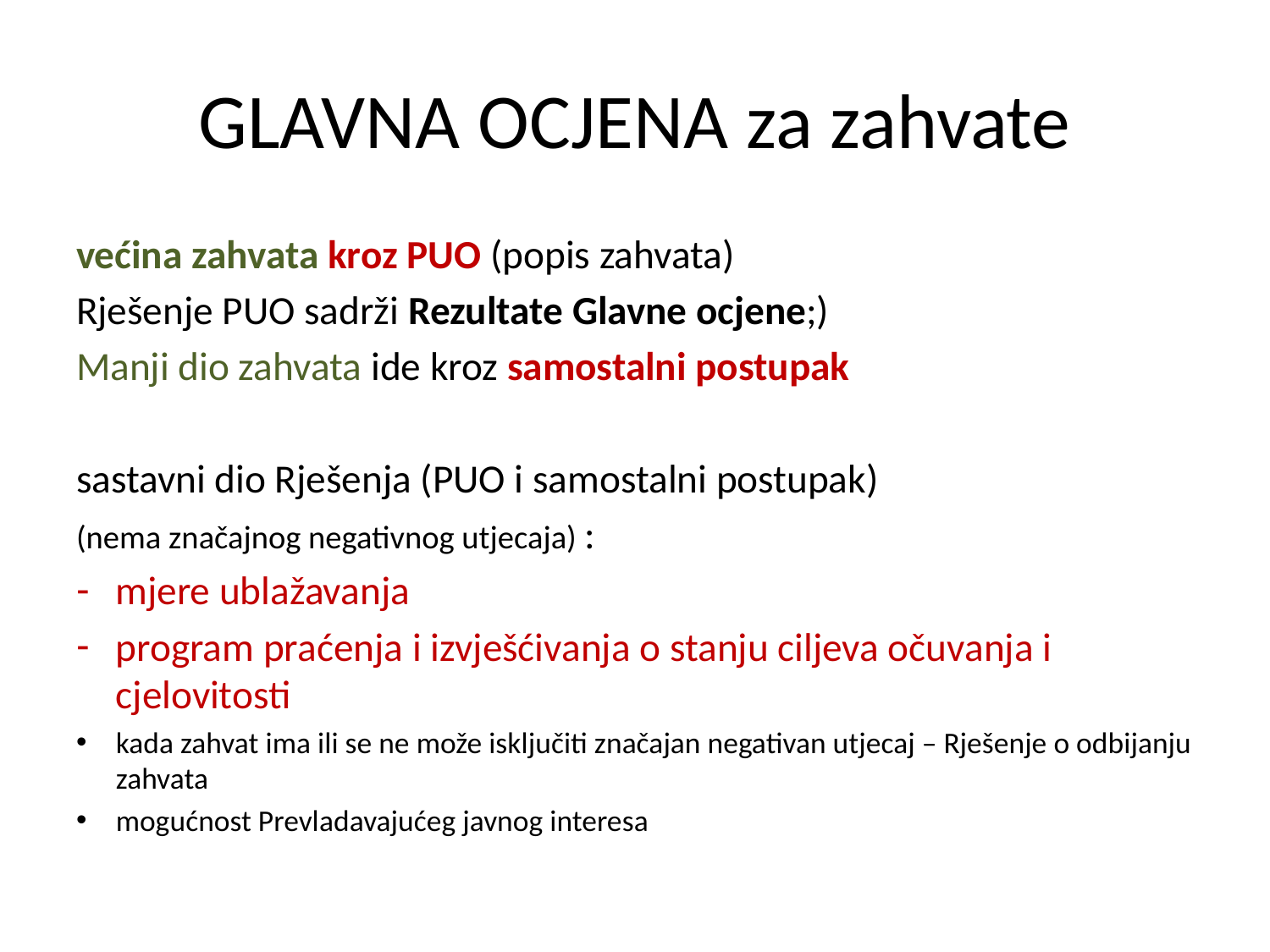

# GLAVNA OCJENA za zahvate
većina zahvata kroz PUO (popis zahvata)
Rješenje PUO sadrži Rezultate Glavne ocjene;)
Manji dio zahvata ide kroz samostalni postupak

sastavni dio Rješenja (PUO i samostalni postupak)
(nema značajnog negativnog utjecaja) :
mjere ublažavanja
program praćenja i izvješćivanja o stanju ciljeva očuvanja i cjelovitosti
kada zahvat ima ili se ne može isključiti značajan negativan utjecaj – Rješenje o odbijanju zahvata
mogućnost Prevladavajućeg javnog interesa